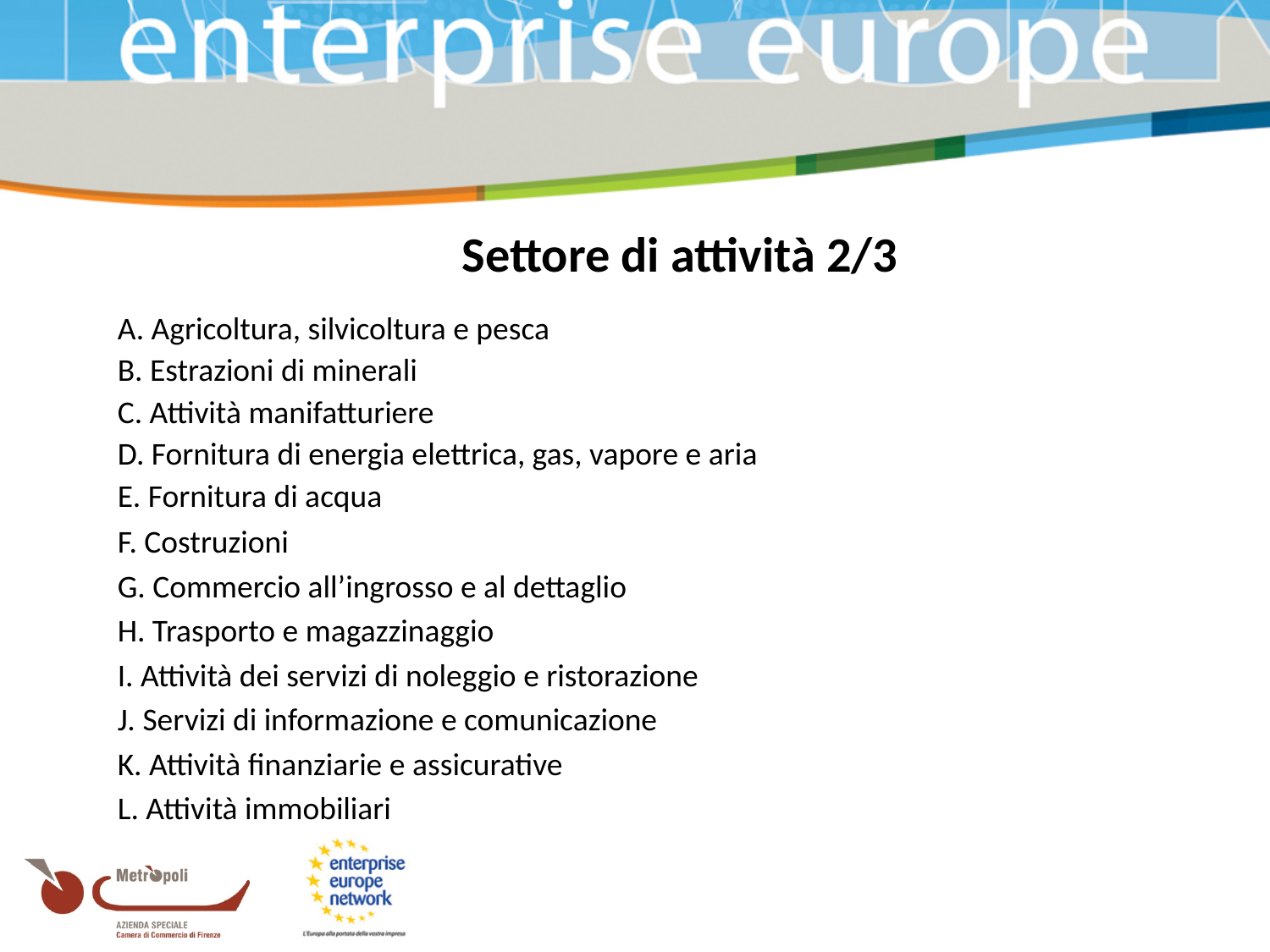

Settore di attività 2/3
A. Agricoltura, silvicoltura e pesca
B. Estrazioni di minerali
C. Attività manifatturiere
D. Fornitura di energia elettrica, gas, vapore e aria
E. Fornitura di acqua
F. Costruzioni
G. Commercio all’ingrosso e al dettaglio
H. Trasporto e magazzinaggio
I. Attività dei servizi di noleggio e ristorazione
J. Servizi di informazione e comunicazione
K. Attività finanziarie e assicurative
L. Attività immobiliari